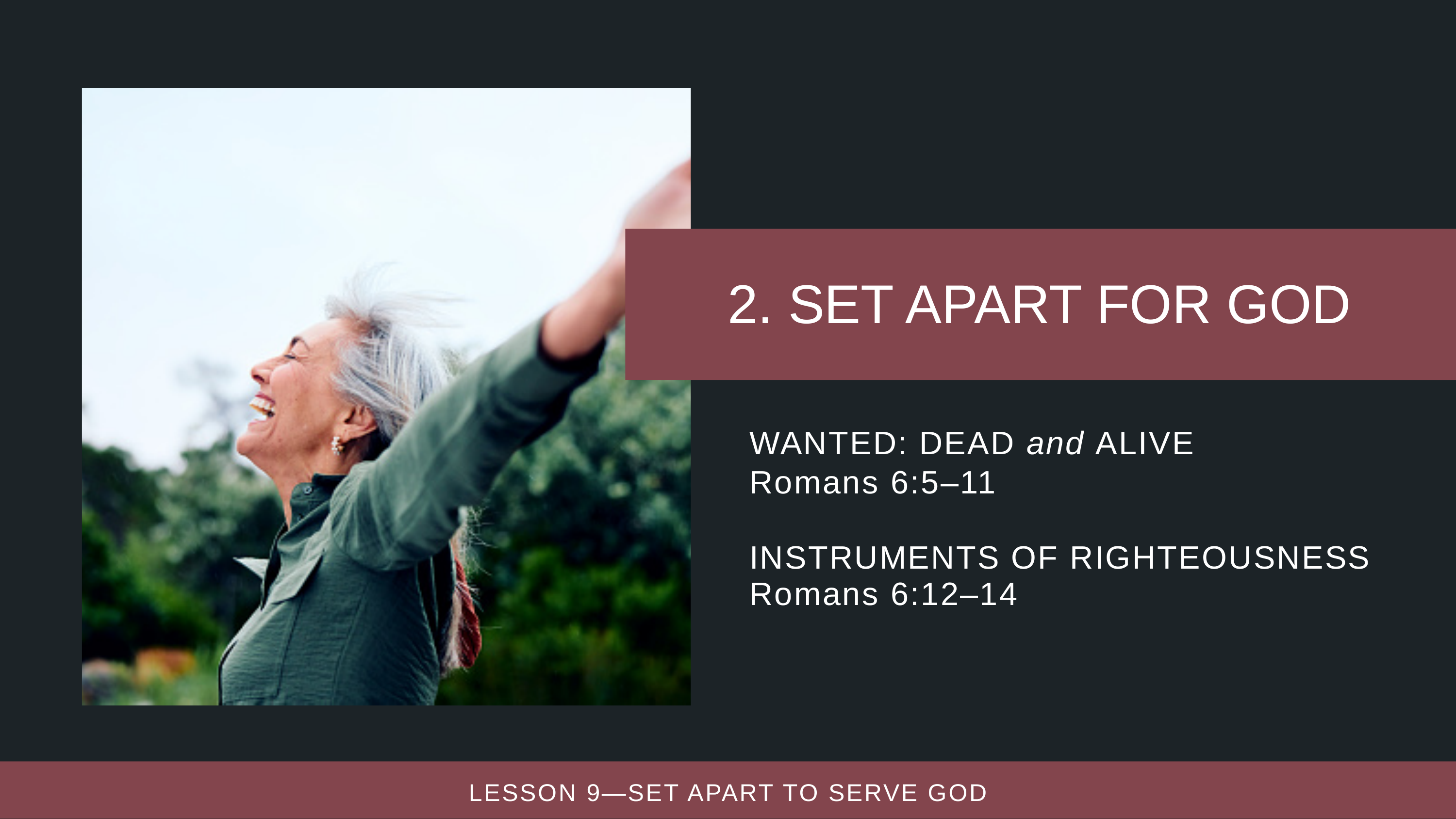

WANTED: DEAD and ALIVE
Romans 6:5–11
INSTRUMENTS OF RIGHTEOUSNESS
Romans 6:12–14